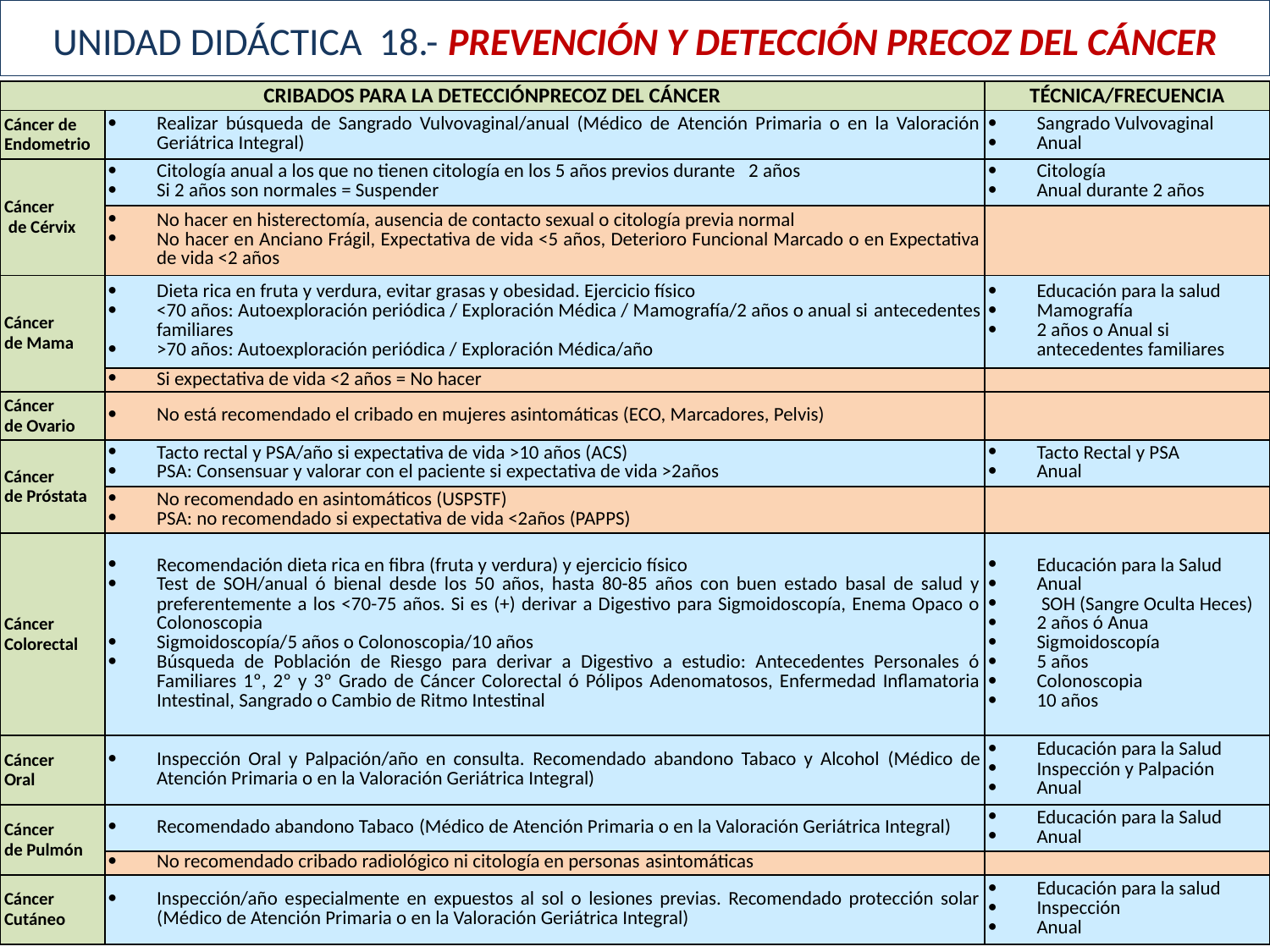

# UNIDAD DIDÁCTICA  18.- PREVENCIÓN Y DETECCIÓN PRECOZ DEL CÁNCER

| CRIBADOS PARA LA DETECCIÓNPRECOZ DEL CÁNCER |  | TÉCNICA/FRECUENCIA |
| --- | --- | --- |
| Cáncer de Endometrio | Realizar búsqueda de Sangrado Vulvovaginal/anual (Médico de Atención Primaria o en la Valoración Geriátrica Integral) | Sangrado Vulvovaginal Anual |
| Cáncer de Cérvix | Citología anual a los que no tienen citología en los 5 años previos durante 2 años Si 2 años son normales = Suspender | Citología Anual durante 2 años |
|  | No hacer en histerectomía, ausencia de contacto sexual o citología previa normal No hacer en Anciano Frágil, Expectativa de vida <5 años, Deterioro Funcional Marcado o en Expectativa de vida <2 años |  |
| Cáncer de Mama | Dieta rica en fruta y verdura, evitar grasas y obesidad. Ejercicio físico <70 años: Autoexploración periódica / Exploración Médica / Mamografía/2 años o anual si antecedentes familiares >70 años: Autoexploración periódica / Exploración Médica/año | Educación para la salud Mamografía 2 años o Anual si antecedentes familiares |
|  | Si expectativa de vida <2 años = No hacer |  |
| Cáncer de Ovario | No está recomendado el cribado en mujeres asintomáticas (ECO, Marcadores, Pelvis) |  |
| Cáncer de Próstata | Tacto rectal y PSA/año si expectativa de vida >10 años (ACS) PSA: Consensuar y valorar con el paciente si expectativa de vida >2años | Tacto Rectal y PSA Anual |
|  | No recomendado en asintomáticos (USPSTF) PSA: no recomendado si expectativa de vida <2años (PAPPS) |  |
| Cáncer Colorectal | Recomendación dieta rica en fibra (fruta y verdura) y ejercicio físico Test de SOH/anual ó bienal desde los 50 años, hasta 80-85 años con buen estado basal de salud y preferentemente a los <70-75 años. Si es (+) derivar a Digestivo para Sigmoidoscopía, Enema Opaco o Colonoscopia Sigmoidoscopía/5 años o Colonoscopia/10 años Búsqueda de Población de Riesgo para derivar a Digestivo a estudio: Antecedentes Personales ó Familiares 1º, 2º y 3º Grado de Cáncer Colorectal ó Pólipos Adenomatosos, Enfermedad Inflamatoria Intestinal, Sangrado o Cambio de Ritmo Intestinal | Educación para la Salud Anual SOH (Sangre Oculta Heces) 2 años ó Anua Sigmoidoscopía 5 años Colonoscopia 10 años |
| Cáncer Oral | Inspección Oral y Palpación/año en consulta. Recomendado abandono Tabaco y Alcohol (Médico de Atención Primaria o en la Valoración Geriátrica Integral) | Educación para la Salud Inspección y Palpación Anual |
| Cáncer de Pulmón | Recomendado abandono Tabaco (Médico de Atención Primaria o en la Valoración Geriátrica Integral) | Educación para la Salud Anual |
|  | No recomendado cribado radiológico ni citología en personas asintomáticas |  |
| Cáncer Cutáneo | Inspección/año especialmente en expuestos al sol o lesiones previas. Recomendado protección solar (Médico de Atención Primaria o en la Valoración Geriátrica Integral) | Educación para la salud Inspección Anual |

89